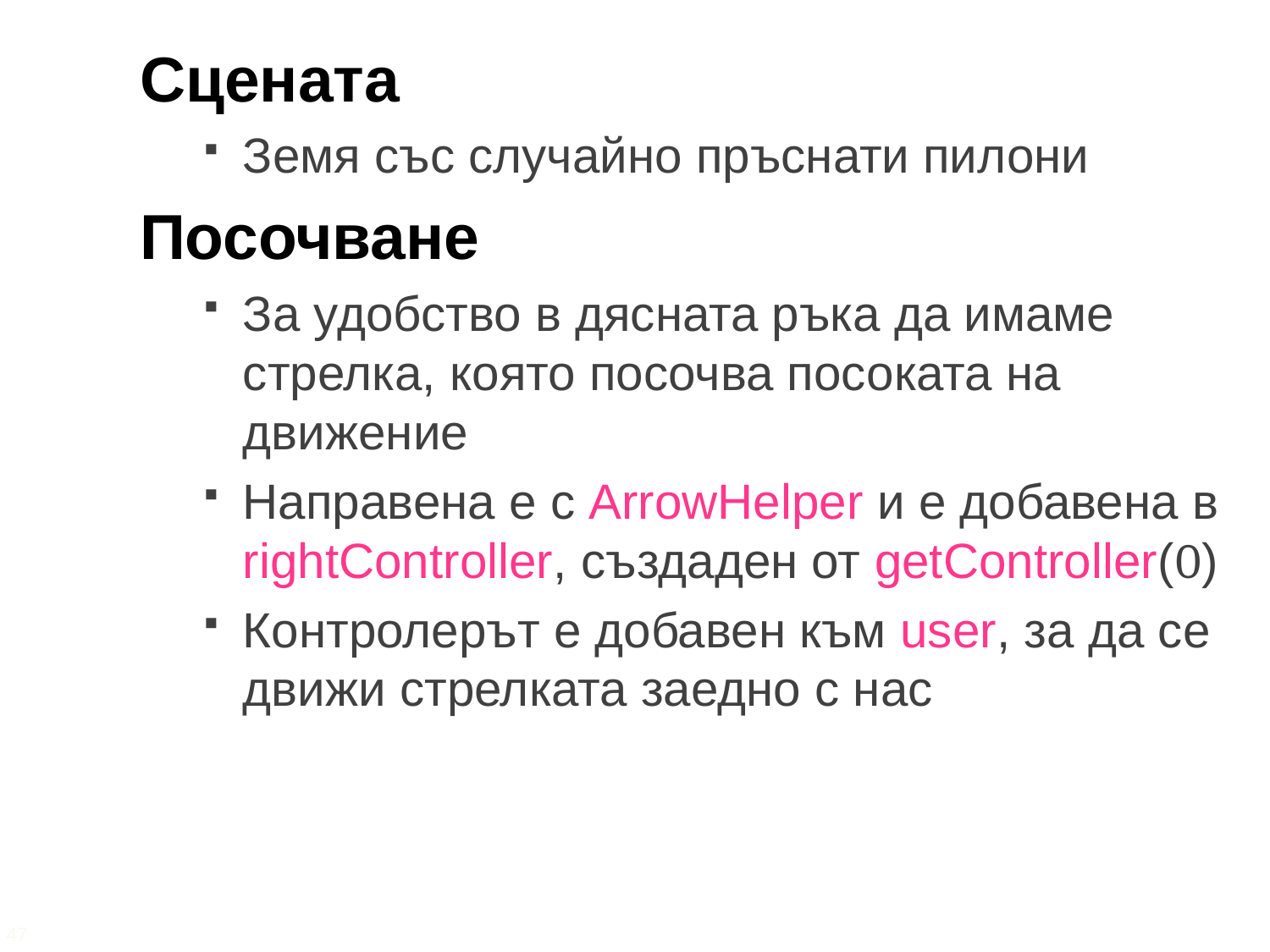

Сцената
Земя със случайно пръснати пилони
Посочване
За удобство в дясната ръка да имаме стрелка, която посочва посоката на движение
Направена е с ArrowHelper и е добавена в rightController, създаден от getController(0)
Контролерът е добавен към user, за да се движи стрелката заедно с нас